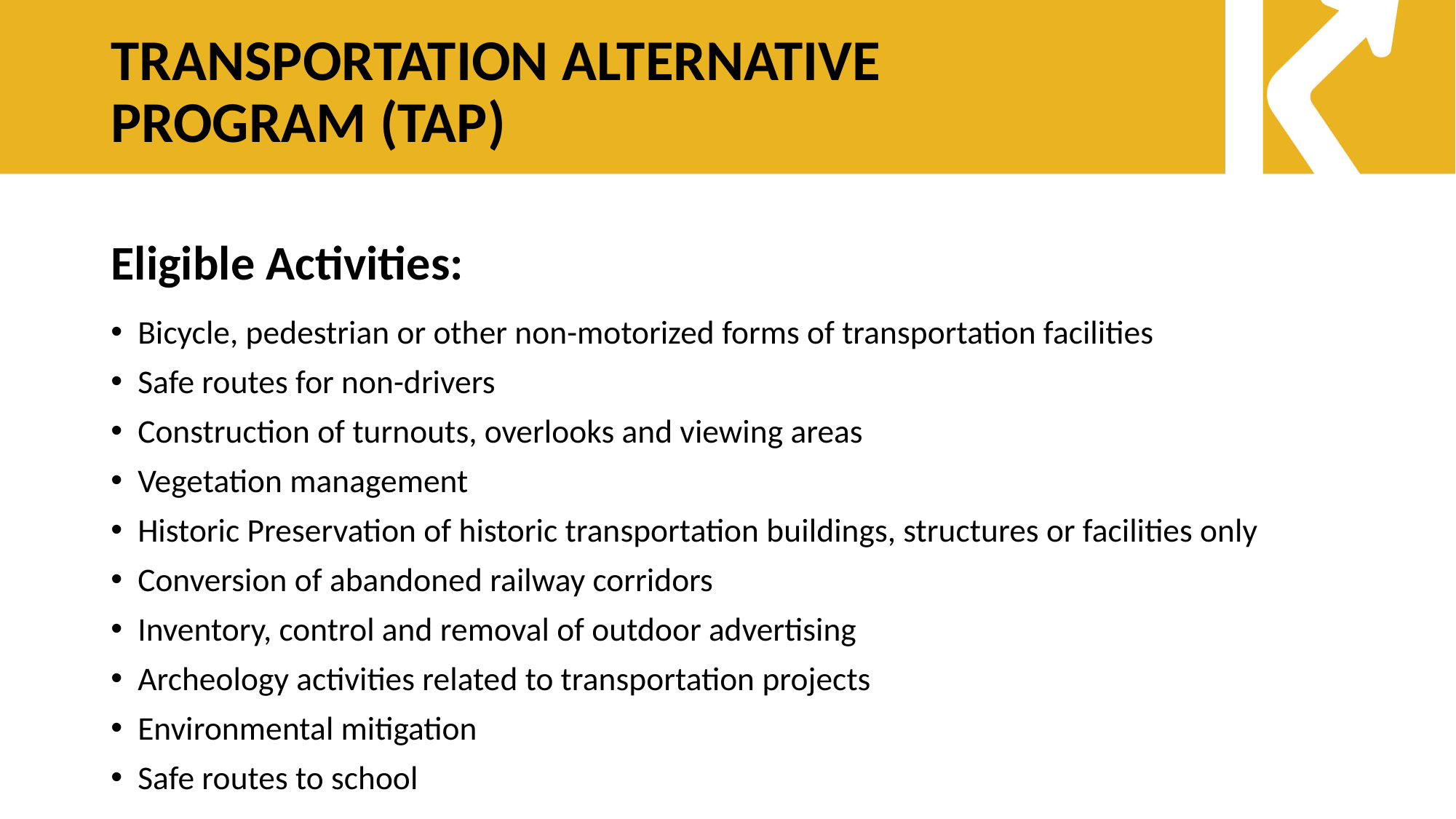

# TRANSPORTATION ALTERNATIVE PROGRAM (TAP)
Eligible Activities:
Bicycle, pedestrian or other non-motorized forms of transportation facilities
Safe routes for non-drivers
Construction of turnouts, overlooks and viewing areas
Vegetation management
Historic Preservation of historic transportation buildings, structures or facilities only
Conversion of abandoned railway corridors
Inventory, control and removal of outdoor advertising
Archeology activities related to transportation projects
Environmental mitigation
Safe routes to school